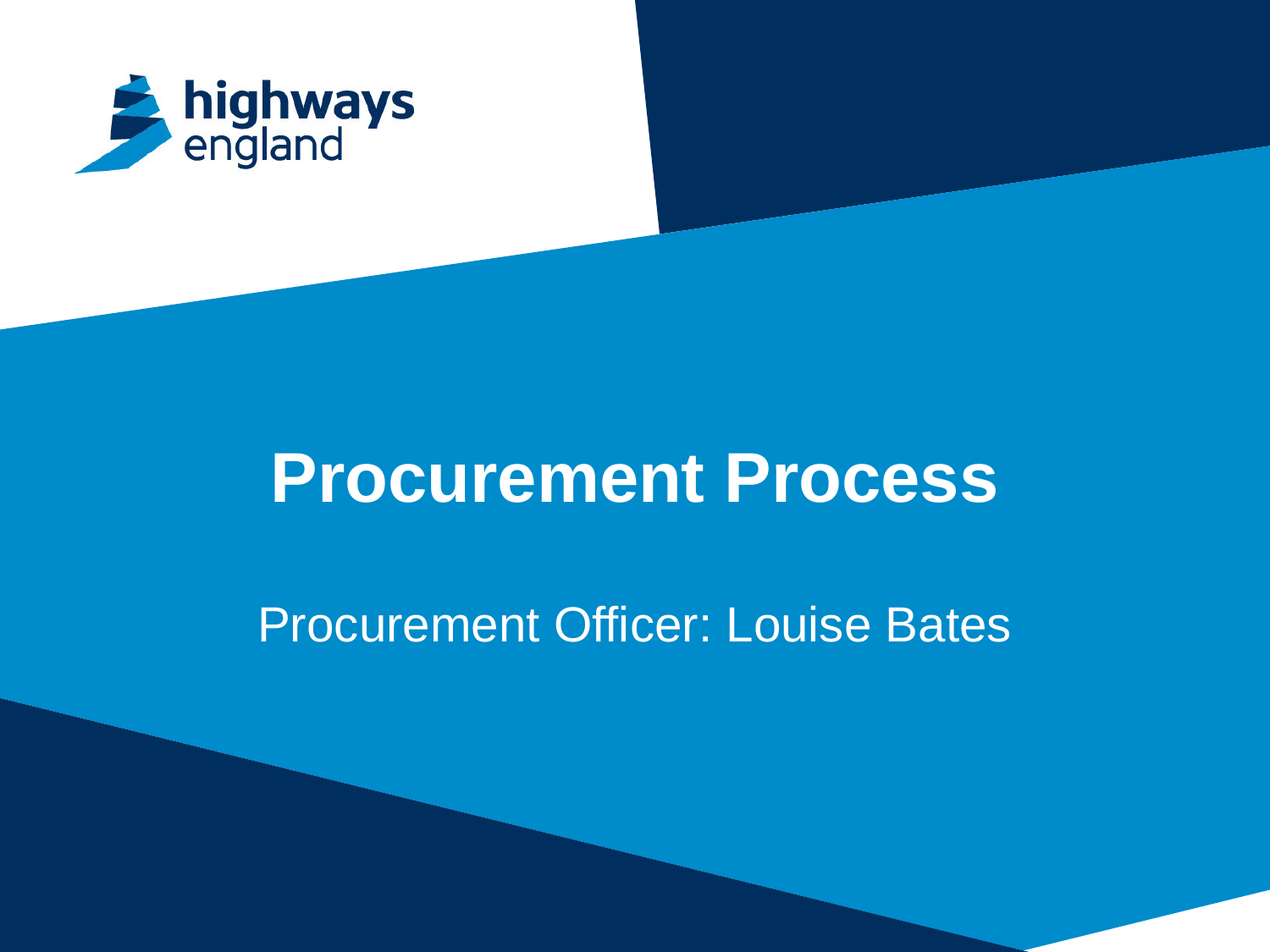

# Procurement Process
Procurement Officer: Louise Bates